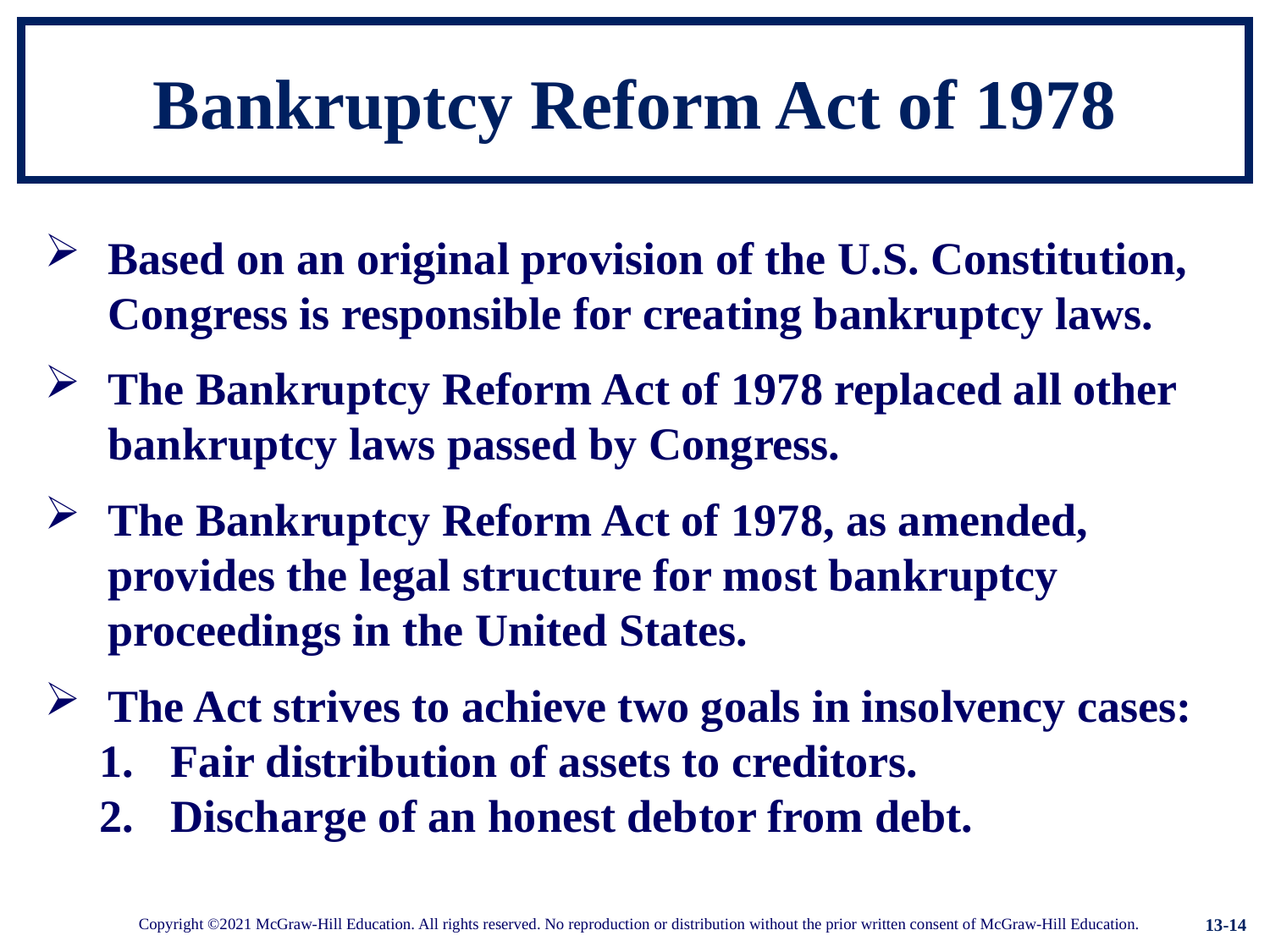

# Bankruptcy Reform Act of 1978
Based on an original provision of the U.S. Constitution, Congress is responsible for creating bankruptcy laws.
The Bankruptcy Reform Act of 1978 replaced all other bankruptcy laws passed by Congress.
The Bankruptcy Reform Act of 1978, as amended, provides the legal structure for most bankruptcy proceedings in the United States.
The Act strives to achieve two goals in insolvency cases:
Fair distribution of assets to creditors.
Discharge of an honest debtor from debt.

13-14
Copyright ©2021 McGraw-Hill Education. All rights reserved. No reproduction or distribution without the prior written consent of McGraw-Hill Education.